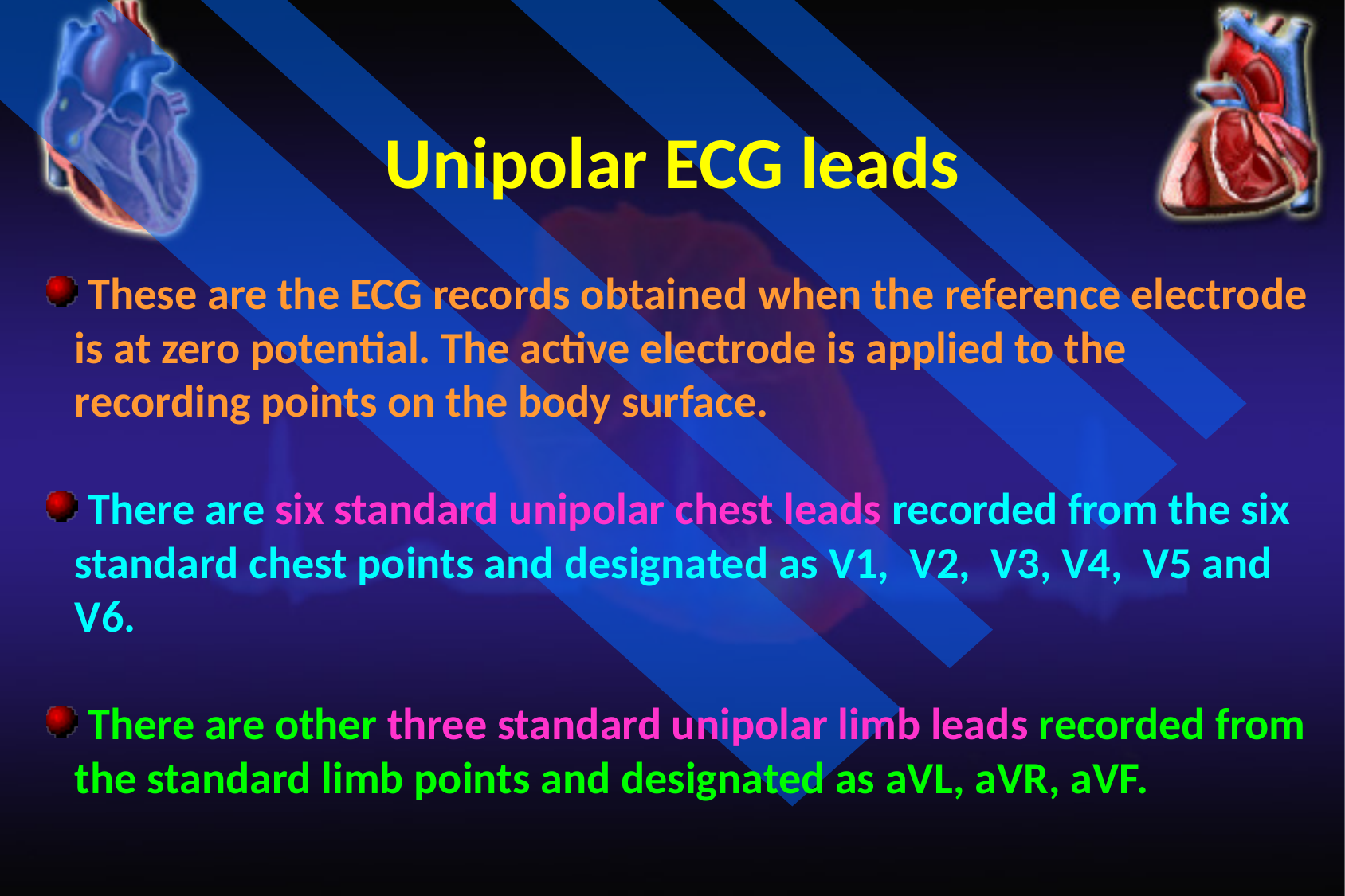

Unipolar ECG leads
 These are the ECG records obtained when the reference electrode is at zero potential. The active electrode is applied to the recording points on the body surface.

 There are six standard unipolar chest leads recorded from the six standard chest points and designated as V1,  V2,  V3, V4,  V5 and V6.

 There are other three standard unipolar limb leads recorded from the standard limb points and designated as aVL, aVR, aVF.